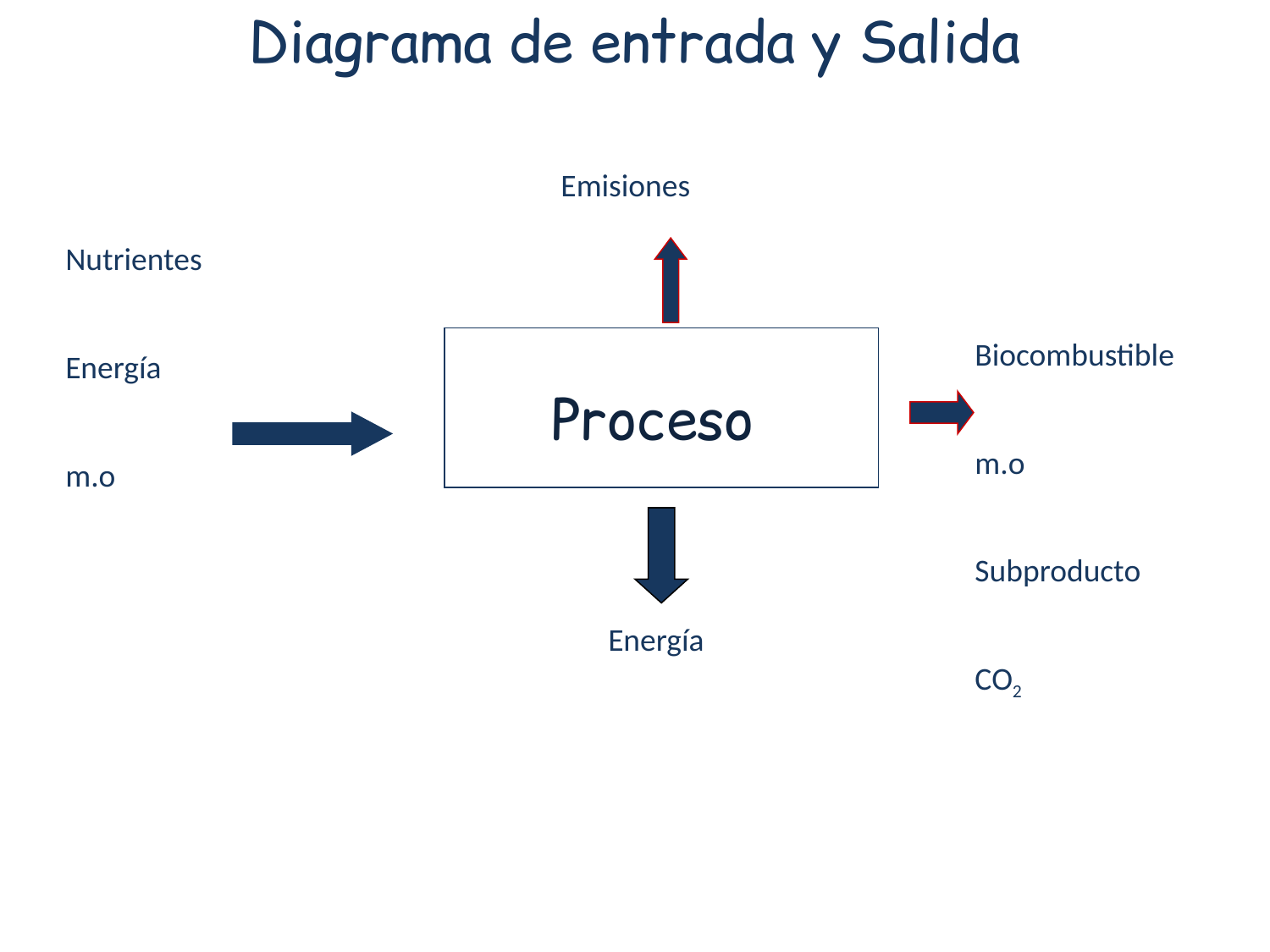

Diagrama de entrada y Salida

Emisiones
Nutrientes

Energía

m.o

Proceso

Biocombustible

m.o

Subproducto

CO2
Energía